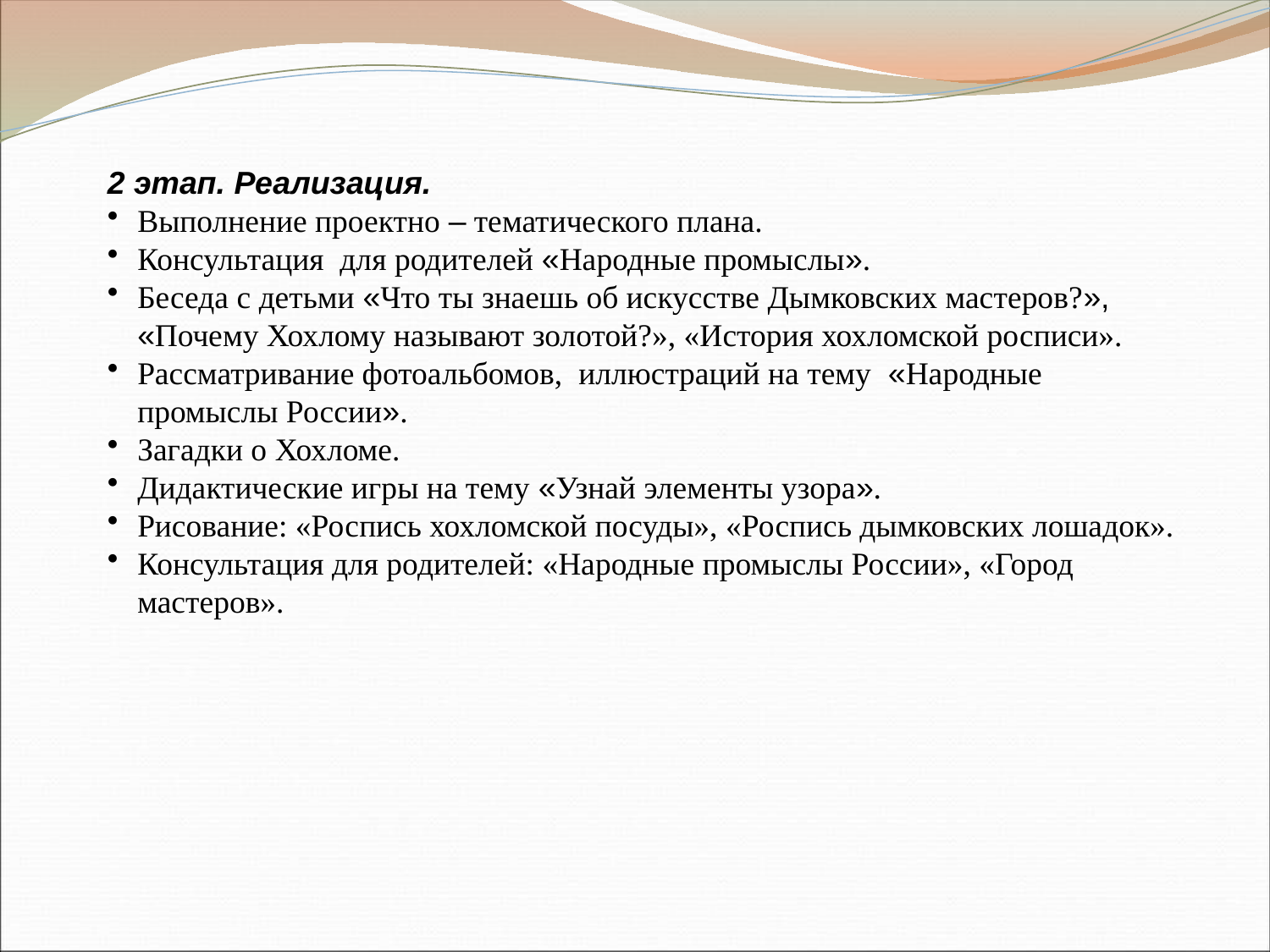

2 этап. Реализация.
Выполнение проектно – тематического плана.
Консультация  для родителей «Народные промыслы».
Беседа с детьми «Что ты знаешь об искусстве Дымковских мастеров?», «Почему Хохлому называют золотой?», «История хохломской росписи».
Рассматривание фотоальбомов,  иллюстраций на тему  «Народные промыслы России».
Загадки о Хохломе.
Дидактические игры на тему «Узнай элементы узора».
Рисование: «Роспись хохломской посуды», «Роспись дымковских лошадок».
Консультация для родителей: «Народные промыслы России», «Город мастеров».